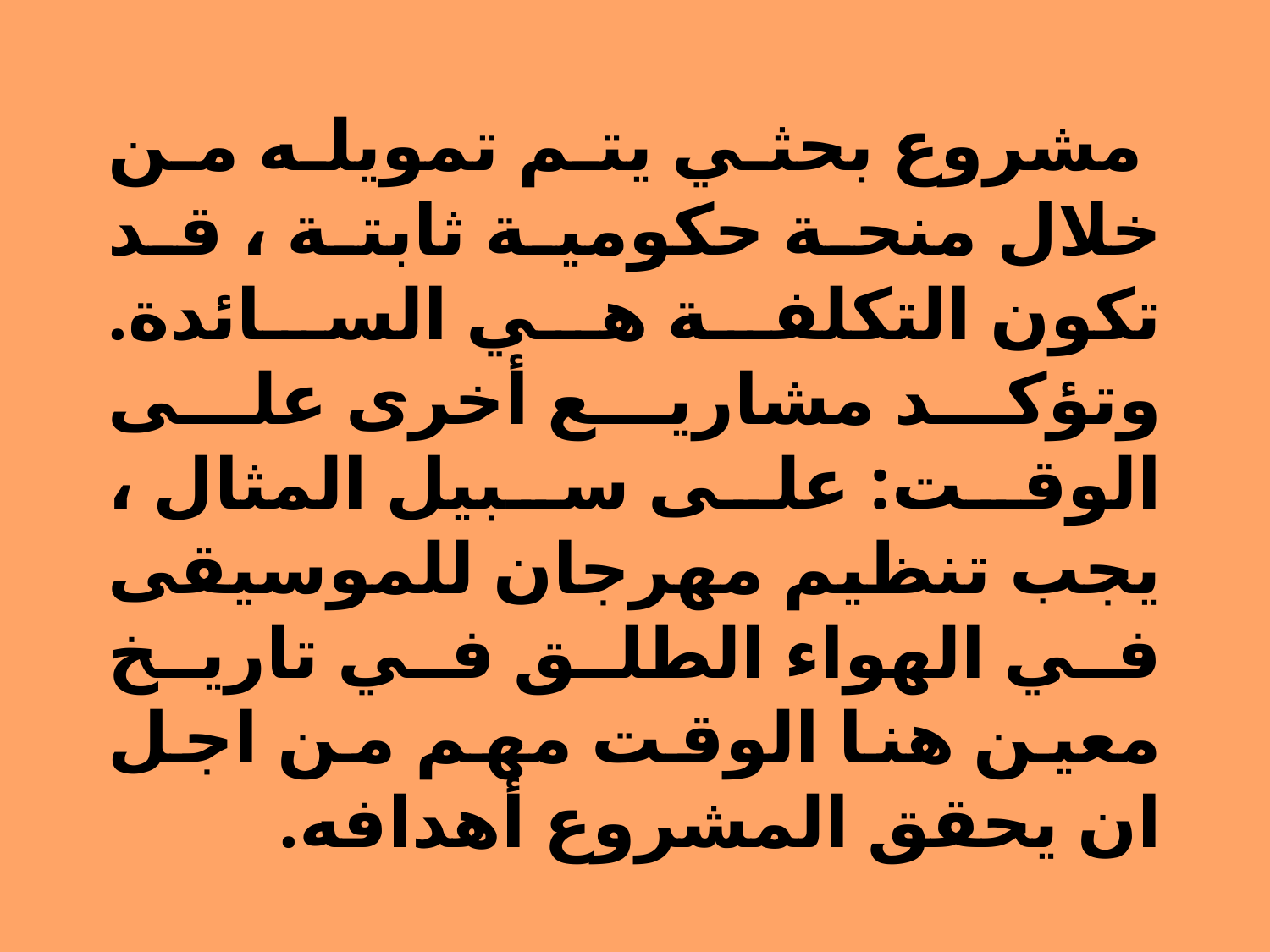

# مشروع بحثي يتم تمويله من خلال منحة حكومية ثابتة ، قد تكون التكلفة هي السائدة. وتؤكد مشاريع أخرى على الوقت: على سبيل المثال ، يجب تنظيم مهرجان للموسيقى في الهواء الطلق في تاريخ معين هنا الوقت مهم من اجل ان يحقق المشروع أهدافه.